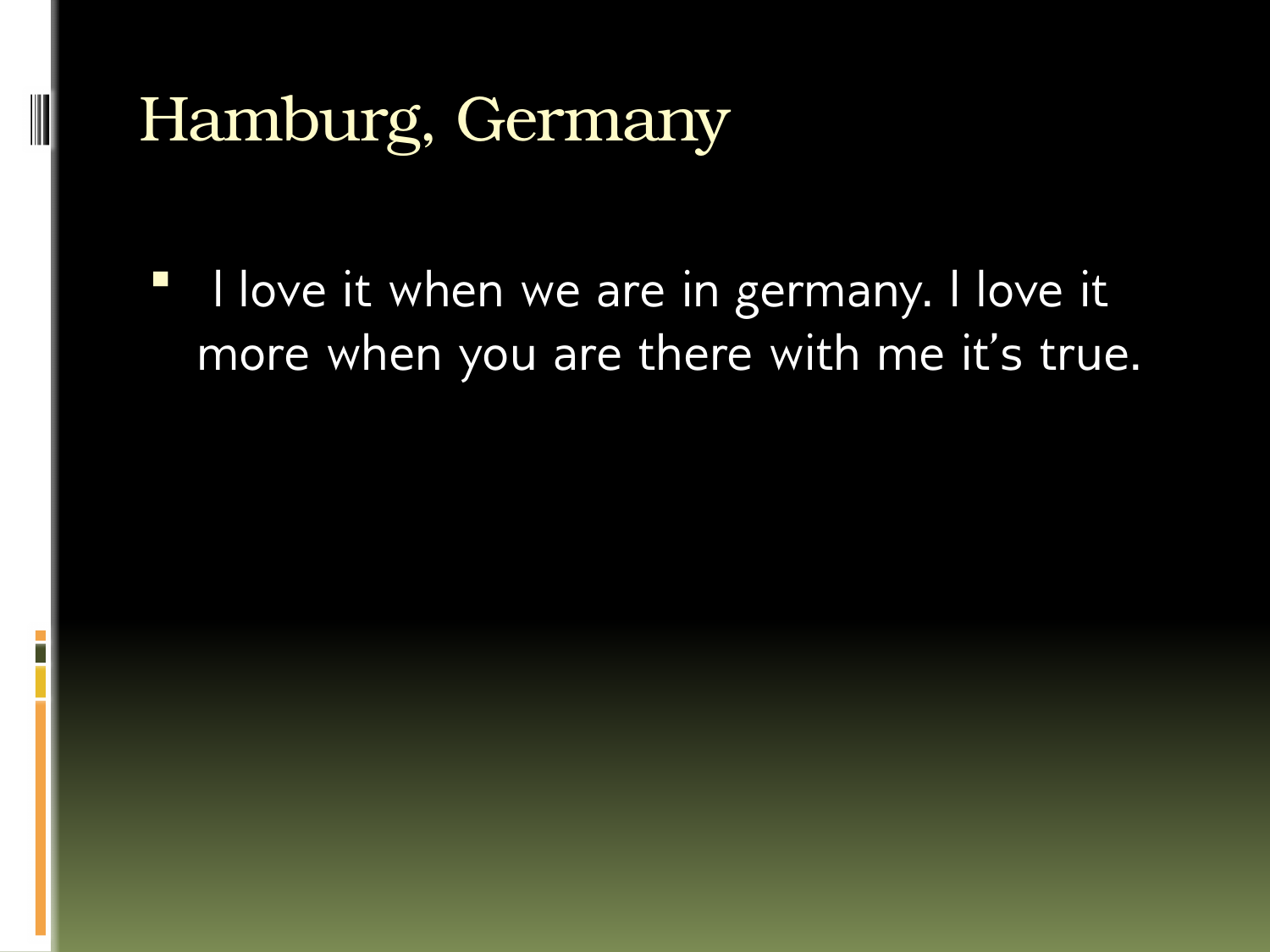

# Hamburg, Germany
 I love it when we are in germany. I love it more when you are there with me it’s true.